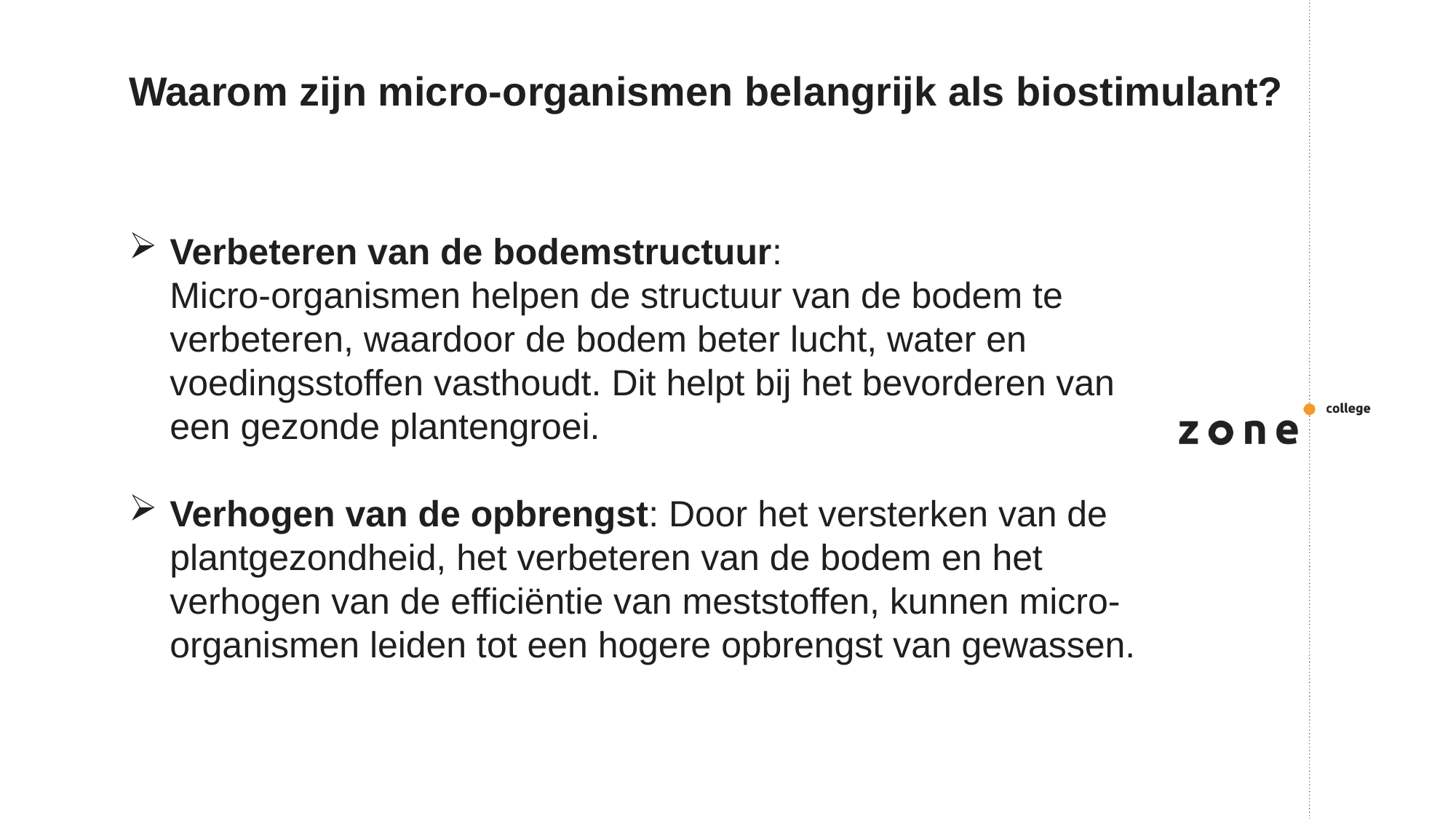

# Waarom zijn micro-organismen belangrijk als biostimulant?
Verbeteren van de bodemstructuur:
Micro-organismen helpen de structuur van de bodem te verbeteren, waardoor de bodem beter lucht, water en voedingsstoffen vasthoudt. Dit helpt bij het bevorderen van een gezonde plantengroei.

Verhogen van de opbrengst: Door het versterken van de plantgezondheid, het verbeteren van de bodem en het verhogen van de efficiëntie van meststoffen, kunnen micro-organismen leiden tot een hogere opbrengst van gewassen.